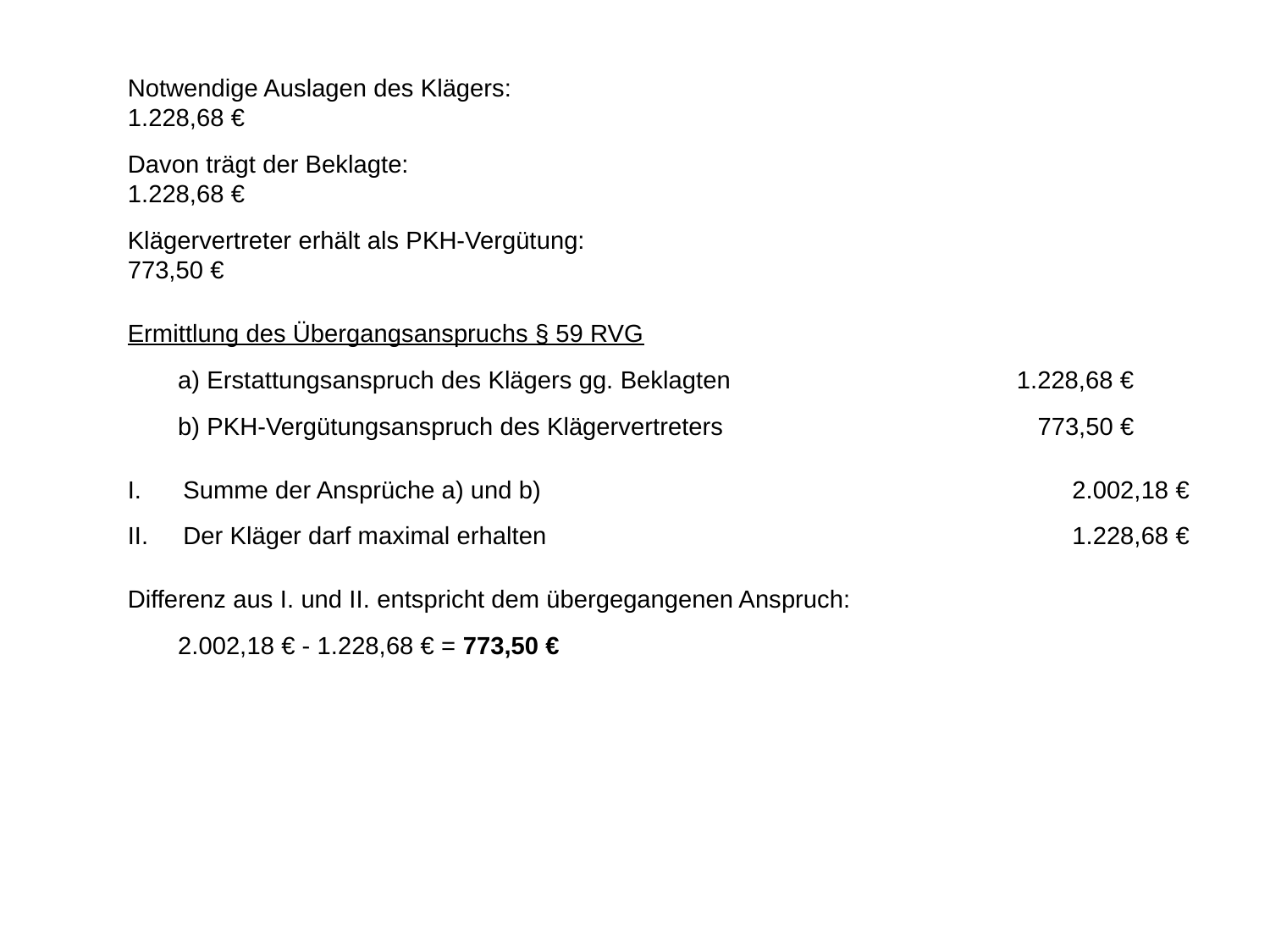

Notwendige Auslagen des Klägers:					1.228,68 €

Davon trägt der Beklagte:						1.228,68 €

Klägervertreter erhält als PKH-Vergütung:					   773,50 €

Ermittlung des Übergangsanspruchs § 59 RVG

	a) Erstattungsanspruch des Klägers gg. Beklagten			1.228,68 €

	b) PKH-Vergütungsanspruch des Klägervertreters			   773,50 €

Summe der Ansprüche a) und b)					2.002,18 €

Der Kläger darf maximal erhalten					1.228,68 €

Differenz aus I. und II. entspricht dem übergegangenen Anspruch:

	2.002,18 € - 1.228,68 € = 773,50 €